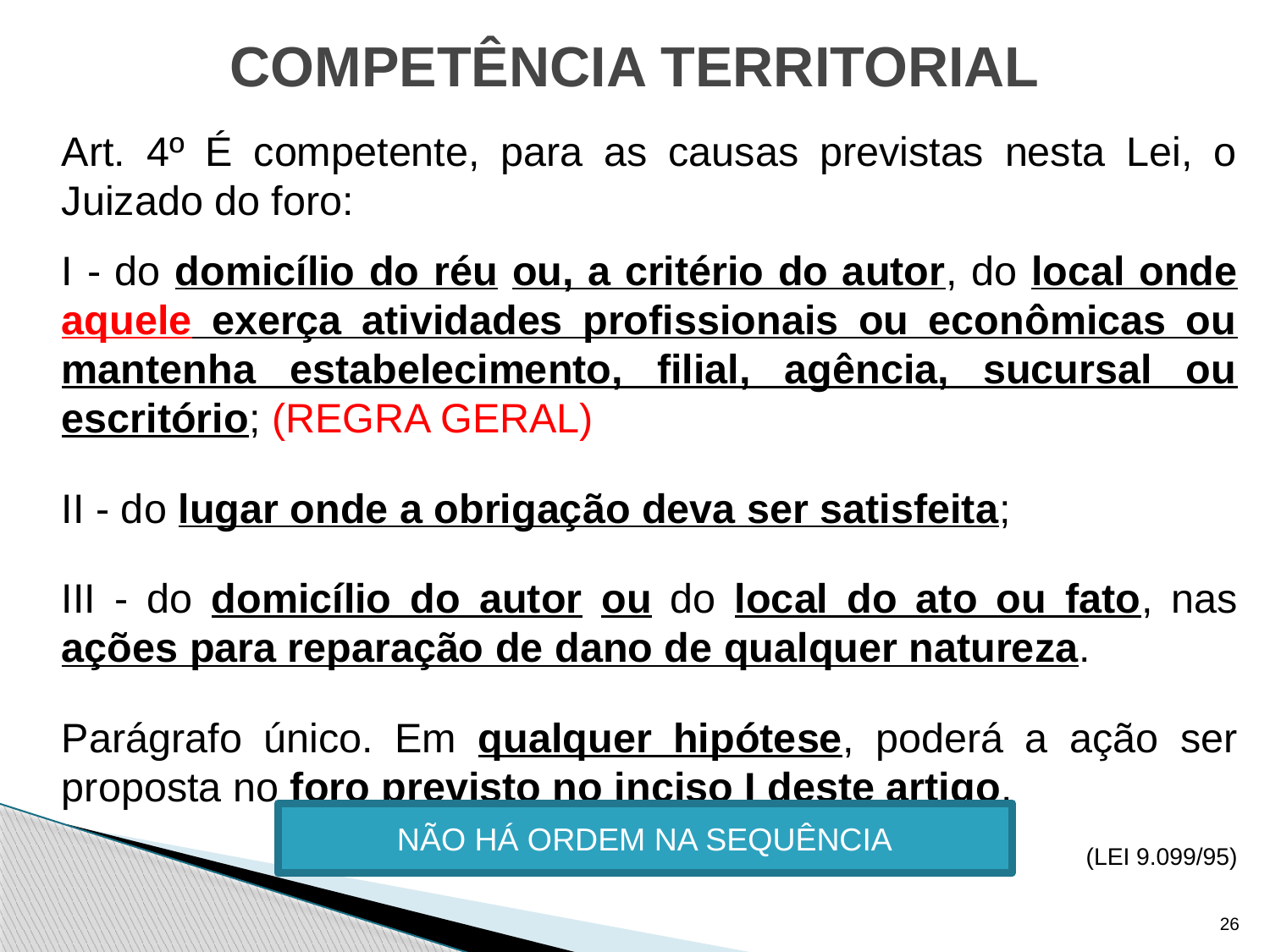

# COMPETÊNCIA TERRITORIAL
	Art. 4º É competente, para as causas previstas nesta Lei, o Juizado do foro:
	I - do domicílio do réu ou, a critério do autor, do local onde aquele exerça atividades profissionais ou econômicas ou mantenha estabelecimento, filial, agência, sucursal ou escritório; (REGRA GERAL)
	II - do lugar onde a obrigação deva ser satisfeita;
	III - do domicílio do autor ou do local do ato ou fato, nas ações para reparação de dano de qualquer natureza.
	Parágrafo único. Em qualquer hipótese, poderá a ação ser proposta no foro previsto no inciso I deste artigo.
(LEI 9.099/95)

NÃO HÁ ORDEM NA SEQUÊNCIA
26